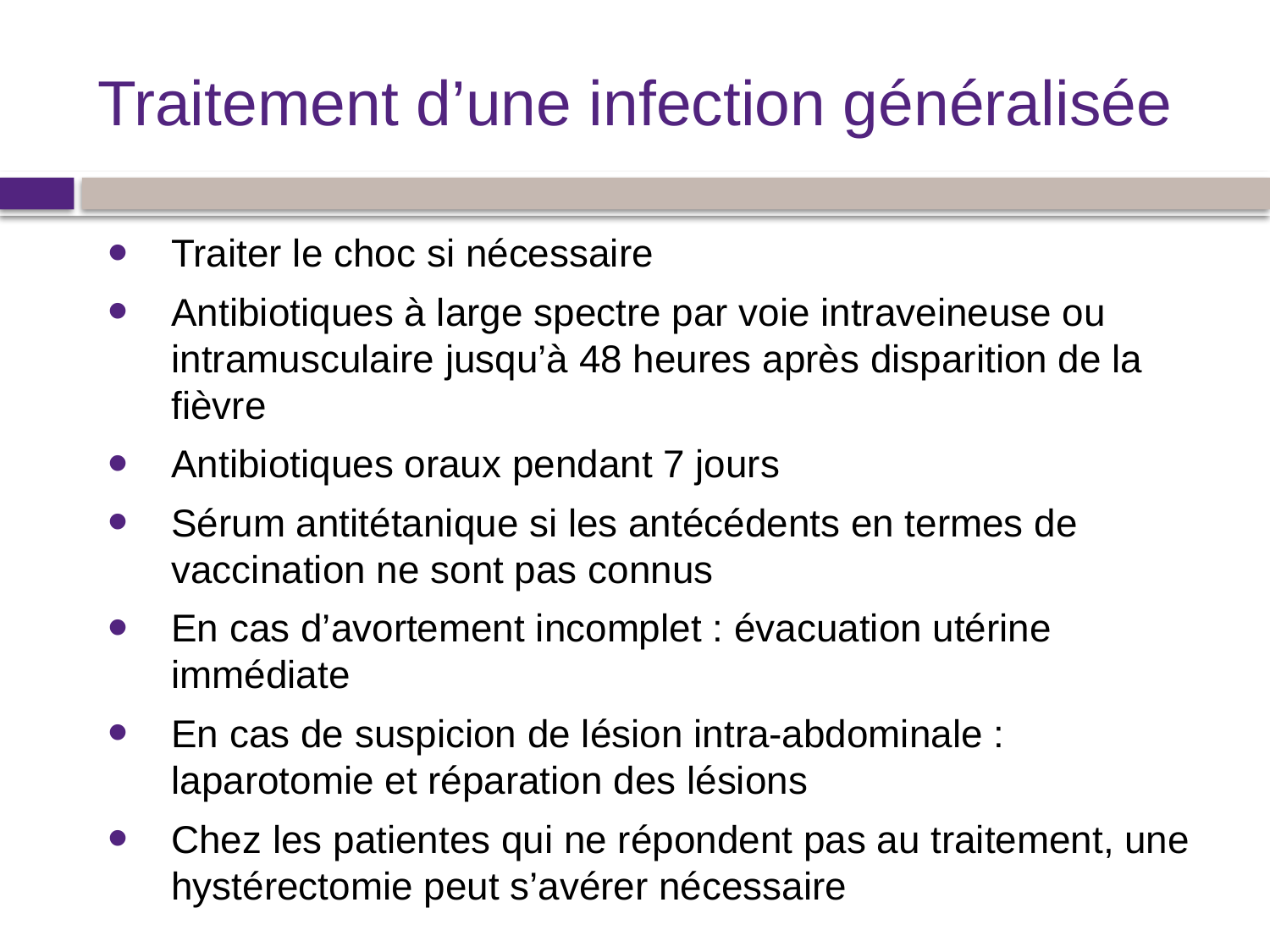

# Traitement d’une infection généralisée
Traiter le choc si nécessaire
Antibiotiques à large spectre par voie intraveineuse ou intramusculaire jusqu’à 48 heures après disparition de la fièvre
Antibiotiques oraux pendant 7 jours
Sérum antitétanique si les antécédents en termes de vaccination ne sont pas connus
En cas d’avortement incomplet : évacuation utérine immédiate
En cas de suspicion de lésion intra-abdominale : laparotomie et réparation des lésions
Chez les patientes qui ne répondent pas au traitement, une hystérectomie peut s’avérer nécessaire